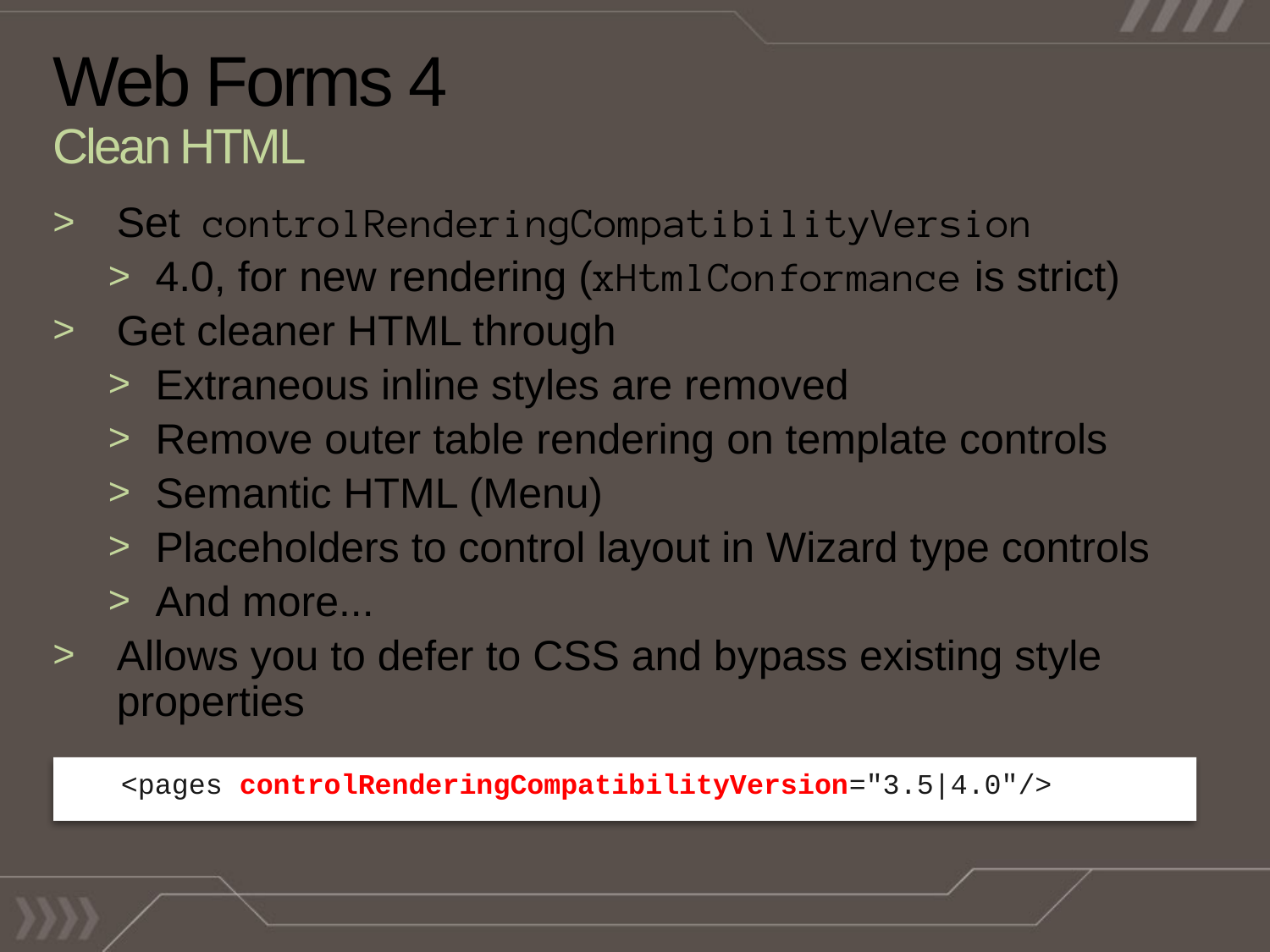

# Web Forms 4 Clean HTML
Set controlRenderingCompatibilityVersion
4.0, for new rendering (xHtmlConformance is strict)
Get cleaner HTML through
Extraneous inline styles are removed
Remove outer table rendering on template controls
Semantic HTML (Menu)
Placeholders to control layout in Wizard type controls
And more...
Allows you to defer to CSS and bypass existing style properties

  <pages controlRenderingCompatibilityVersion="3.5|4.0"/>